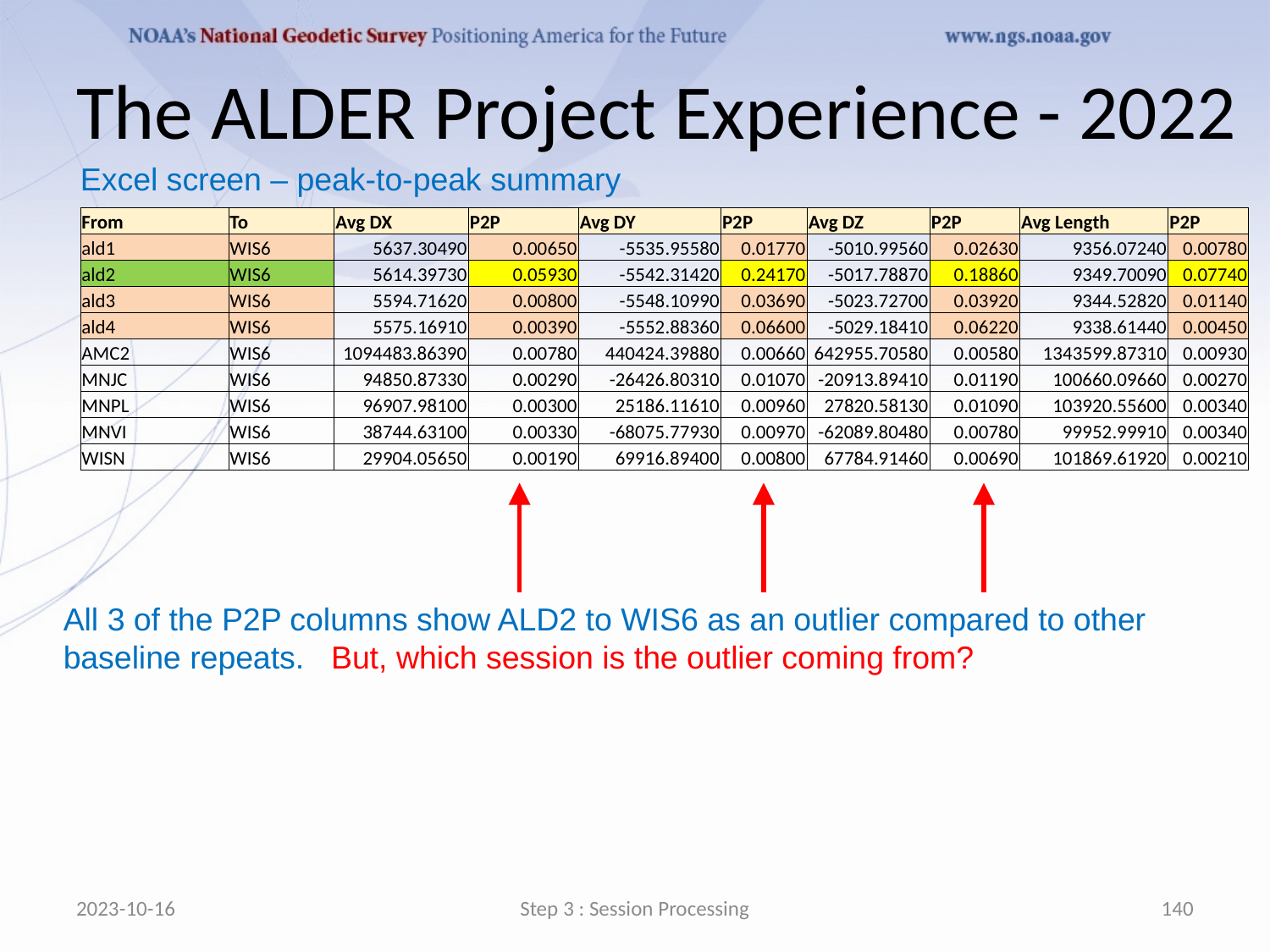

# The ALDER Project Experience - 2022
Excel screen – peak-to-peak summary
| From | To | Avg DX | P2P | Avg DY | P2P | Avg DZ | P2P | Avg Length | P2P |
| --- | --- | --- | --- | --- | --- | --- | --- | --- | --- |
| ald1 | WIS6 | 5637.30490 | 0.00650 | -5535.95580 | 0.01770 | -5010.99560 | 0.02630 | 9356.07240 | 0.00780 |
| ald2 | WIS6 | 5614.39730 | 0.05930 | -5542.31420 | 0.24170 | -5017.78870 | 0.18860 | 9349.70090 | 0.07740 |
| ald3 | WIS6 | 5594.71620 | 0.00800 | -5548.10990 | 0.03690 | -5023.72700 | 0.03920 | 9344.52820 | 0.01140 |
| ald4 | WIS6 | 5575.16910 | 0.00390 | -5552.88360 | 0.06600 | -5029.18410 | 0.06220 | 9338.61440 | 0.00450 |
| AMC2 | WIS6 | 1094483.86390 | 0.00780 | 440424.39880 | 0.00660 | 642955.70580 | 0.00580 | 1343599.87310 | 0.00930 |
| MNJC | WIS6 | 94850.87330 | 0.00290 | -26426.80310 | 0.01070 | -20913.89410 | 0.01190 | 100660.09660 | 0.00270 |
| MNPL | WIS6 | 96907.98100 | 0.00300 | 25186.11610 | 0.00960 | 27820.58130 | 0.01090 | 103920.55600 | 0.00340 |
| MNVI | WIS6 | 38744.63100 | 0.00330 | -68075.77930 | 0.00970 | -62089.80480 | 0.00780 | 99952.99910 | 0.00340 |
| WISN | WIS6 | 29904.05650 | 0.00190 | 69916.89400 | 0.00800 | 67784.91460 | 0.00690 | 101869.61920 | 0.00210 |
All 3 of the P2P columns show ALD2 to WIS6 as an outlier compared to other baseline repeats.   But, which session is the outlier coming from?
2023-10-16
Step 3 : Session Processing
140